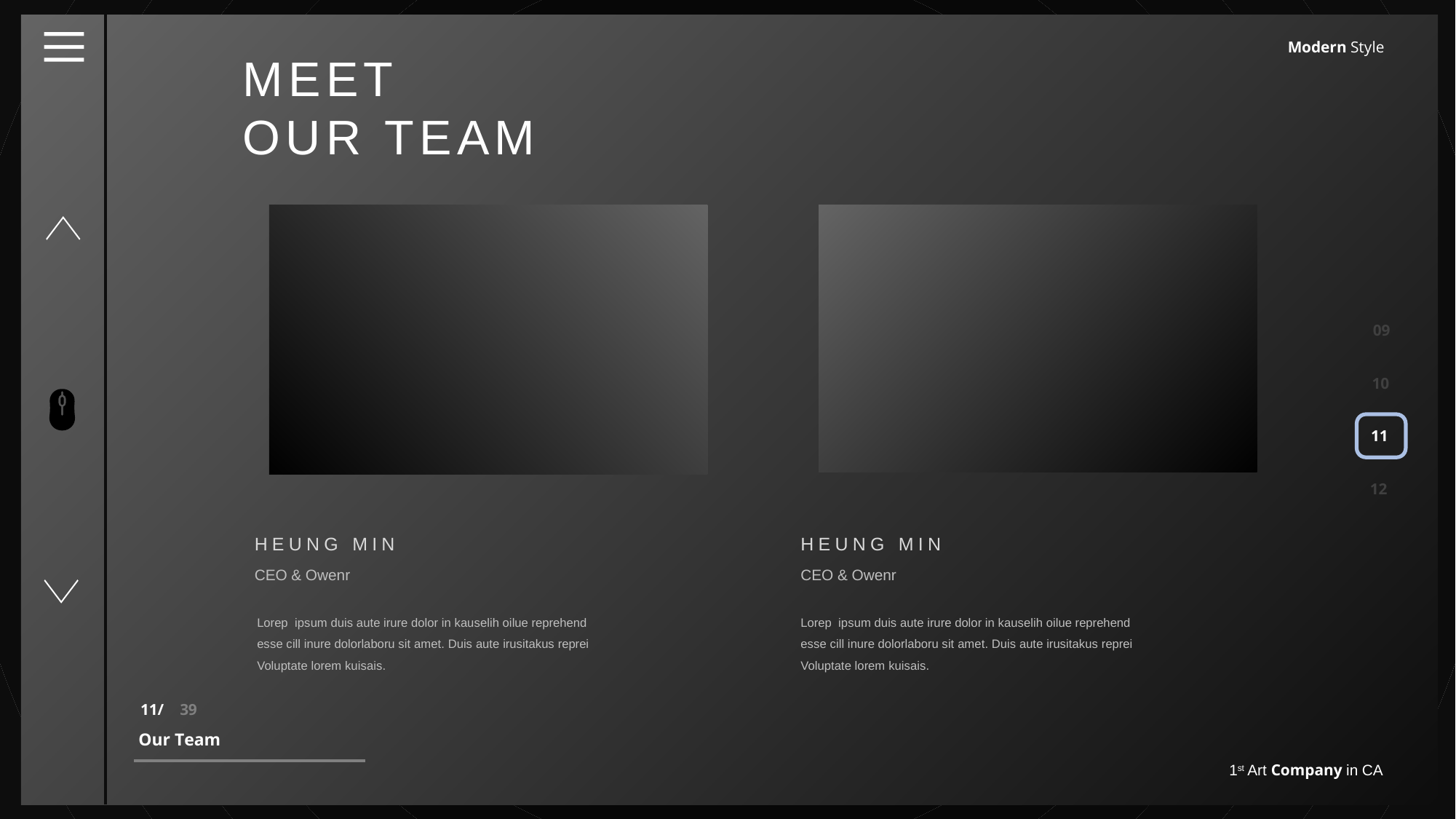

Modern Style
MEET
OUR TEAM

09
10

11
12
HEUNG MIN
HEUNG MIN
CEO & Owenr
CEO & Owenr

Lorep  ipsum duis aute irure dolor in kauselih oilue reprehend
esse cill inure dolorlaboru sit amet. Duis aute irusitakus reprei
Voluptate lorem kuisais.
Lorep  ipsum duis aute irure dolor in kauselih oilue reprehend
esse cill inure dolorlaboru sit amet. Duis aute irusitakus reprei
Voluptate lorem kuisais.
11/    39
Our Team
1st Art Company in CA